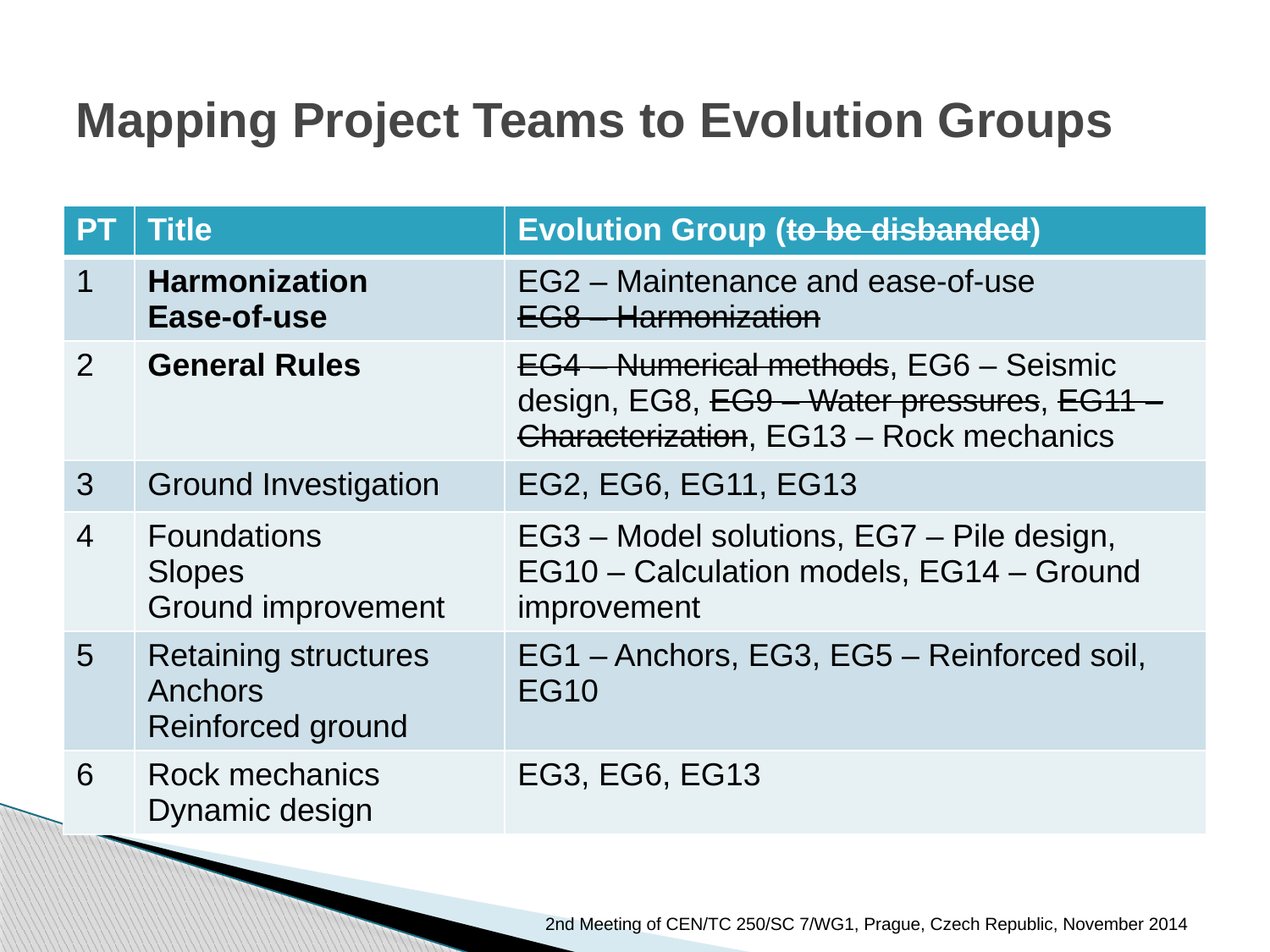

# Mapping Project Teams to Evolution Groups
| PT | Title | Evolution Group (to be disbanded) |
| --- | --- | --- |
| 1 | Harmonization Ease-of-use | EG2 – Maintenance and ease-of-use EG8 – Harmonization |
| 2 | General Rules | EG4 – Numerical methods, EG6 – Seismic design, EG8, EG9 – Water pressures, EG11 – Characterization, EG13 – Rock mechanics |
| 3 | Ground Investigation | EG2, EG6, EG11, EG13 |
| 4 | Foundations Slopes Ground improvement | EG3 – Model solutions, EG7 – Pile design, EG10 – Calculation models, EG14 – Ground improvement |
| 5 | Retaining structures Anchors Reinforced ground | EG1 – Anchors, EG3, EG5 – Reinforced soil, EG10 |
| 6 | Rock mechanics Dynamic design | EG3, EG6, EG13 |
2nd Meeting of CEN/TC 250/SC 7/WG1, Prague, Czech Republic, November 2014